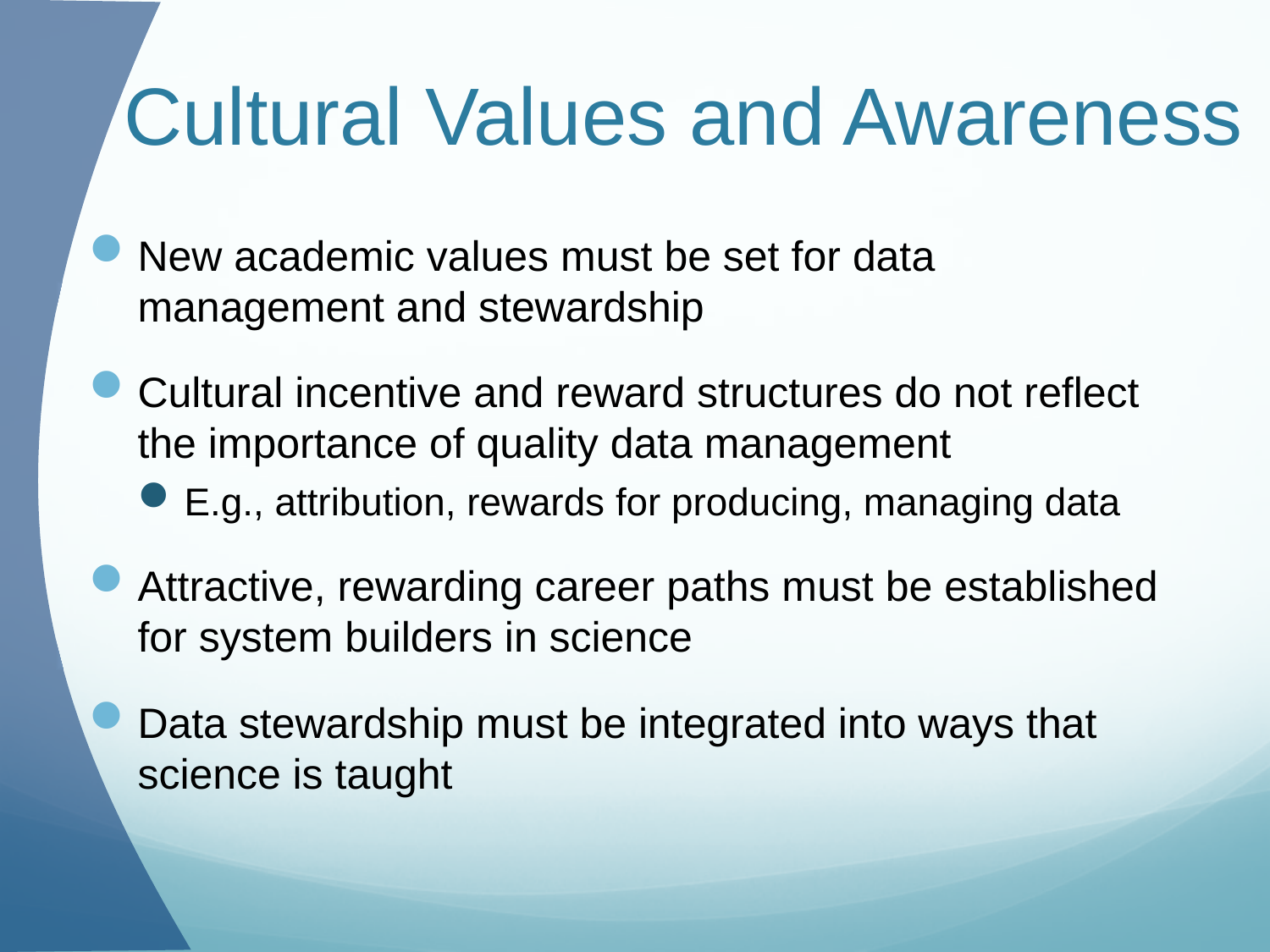

# Cultural Values and Awareness
New academic values must be set for data management and stewardship
Cultural incentive and reward structures do not reflect the importance of quality data management
E.g., attribution, rewards for producing, managing data
Attractive, rewarding career paths must be established for system builders in science
Data stewardship must be integrated into ways that science is taught